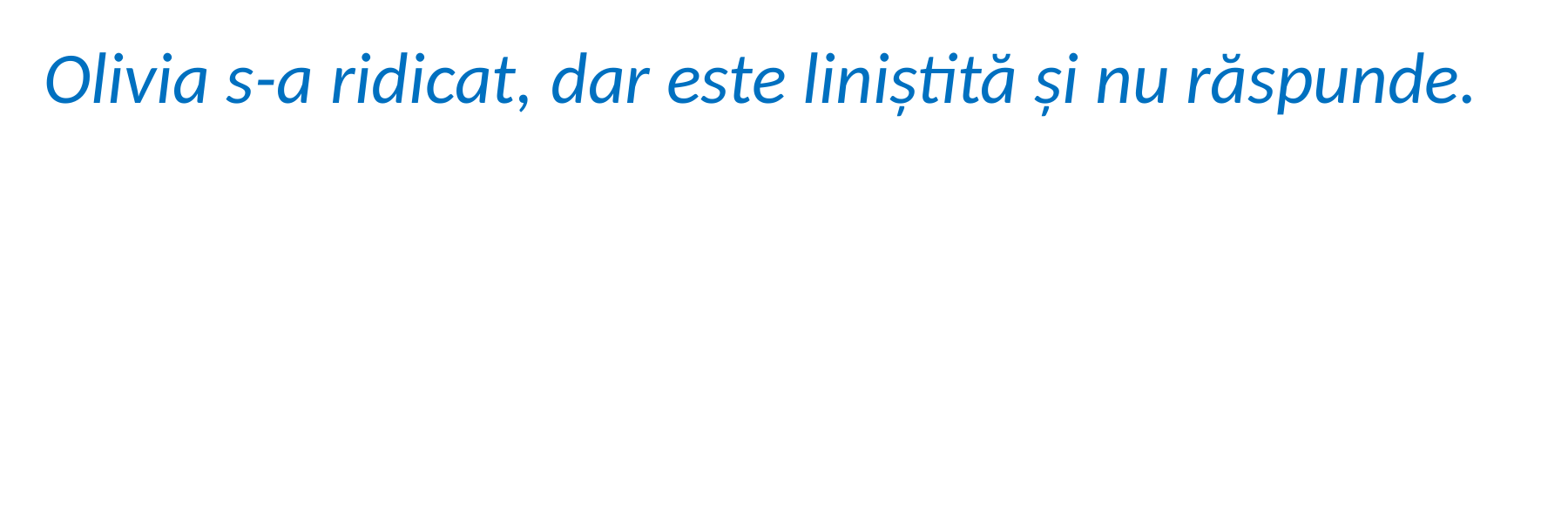

Olivia s-a ridicat, dar este liniștită și nu răspunde.